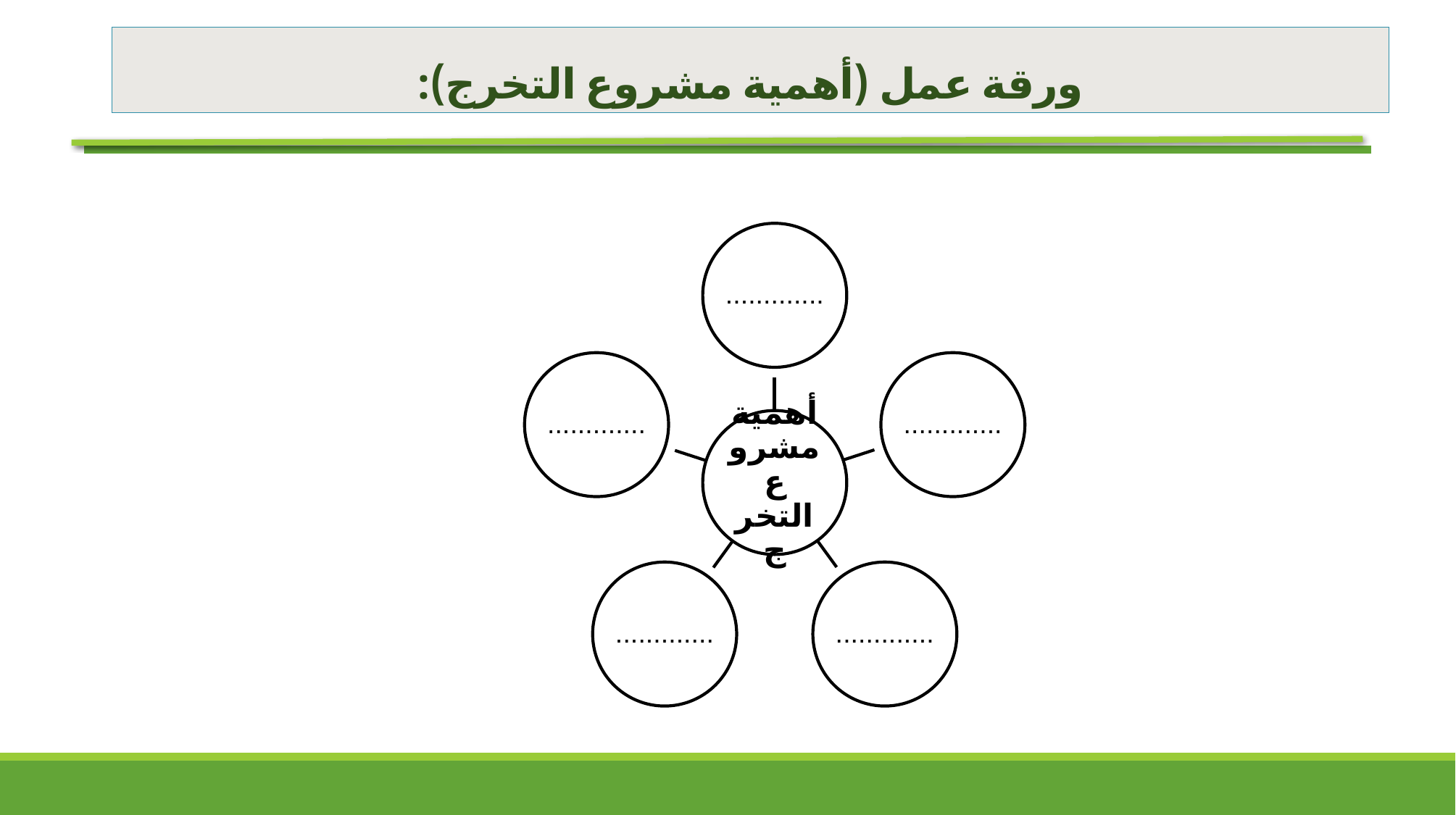

# ورقة عمل (أهمية مشروع التخرج):
أهمية مشروع التخرج

.............

.............

.............

.............

.............